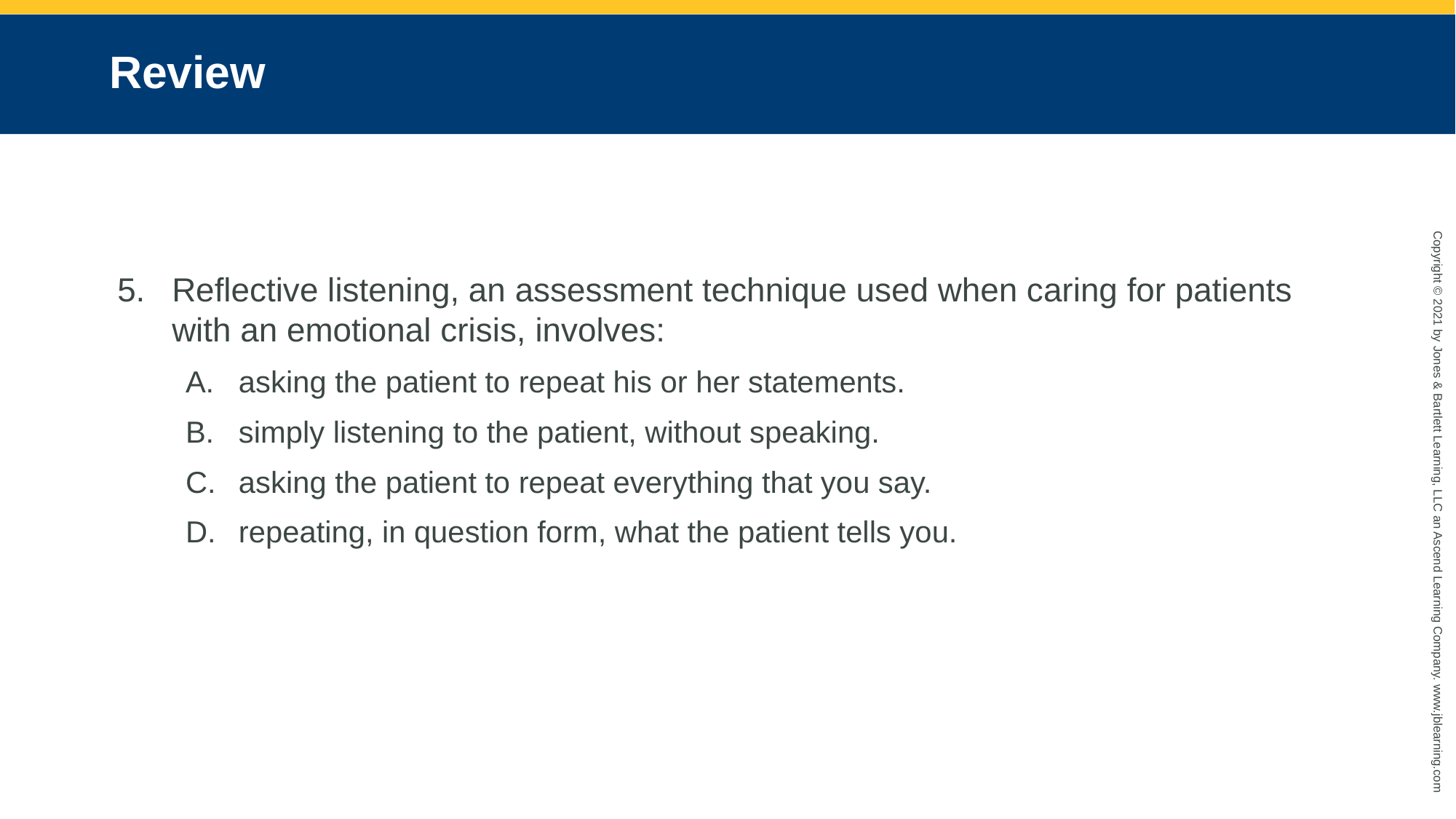

# Review
Reflective listening, an assessment technique used when caring for patients with an emotional crisis, involves:
asking the patient to repeat his or her statements.
simply listening to the patient, without speaking.
asking the patient to repeat everything that you say.
repeating, in question form, what the patient tells you.